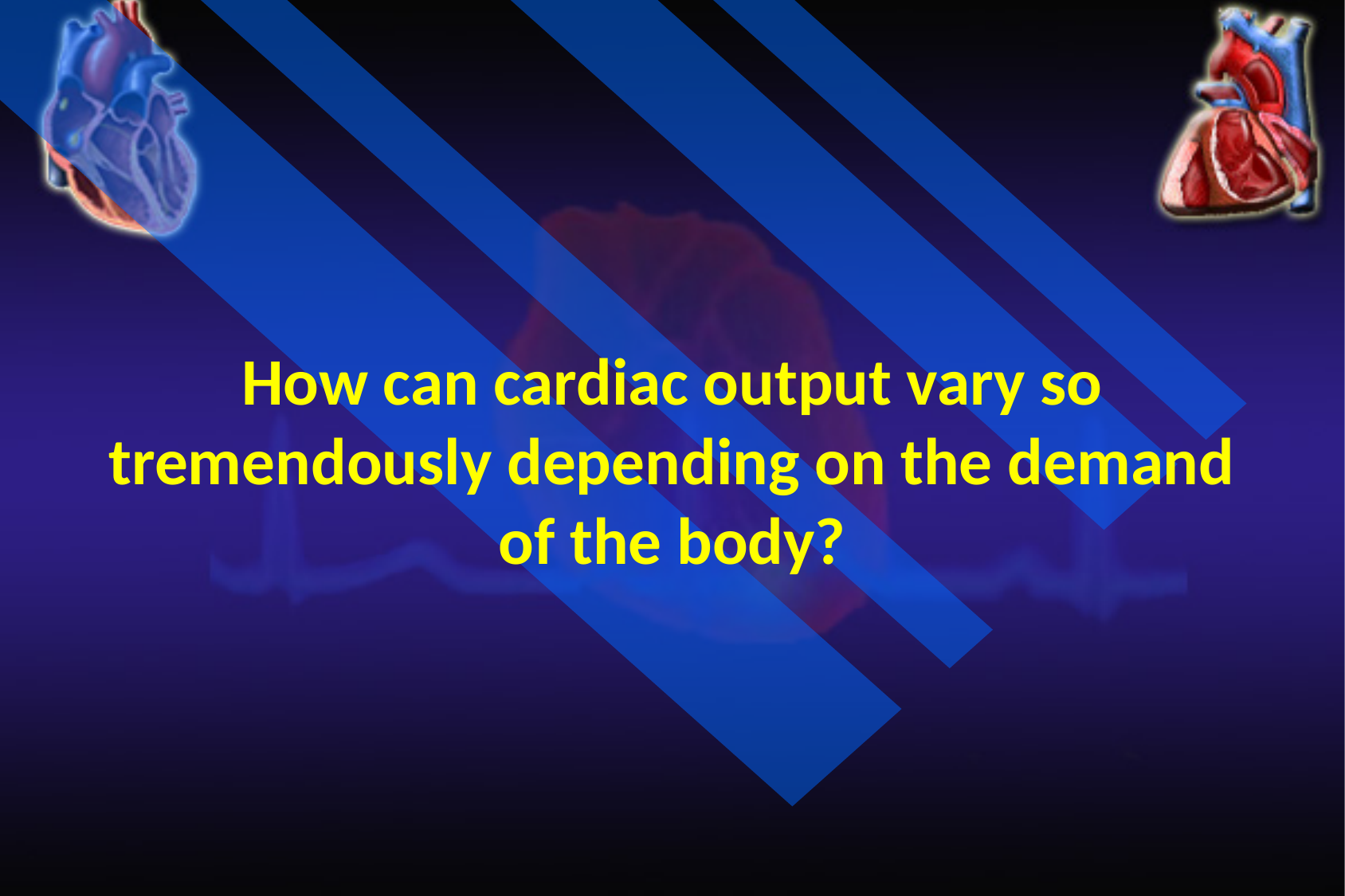

How can cardiac output vary so tremendously depending on the demand of the body?